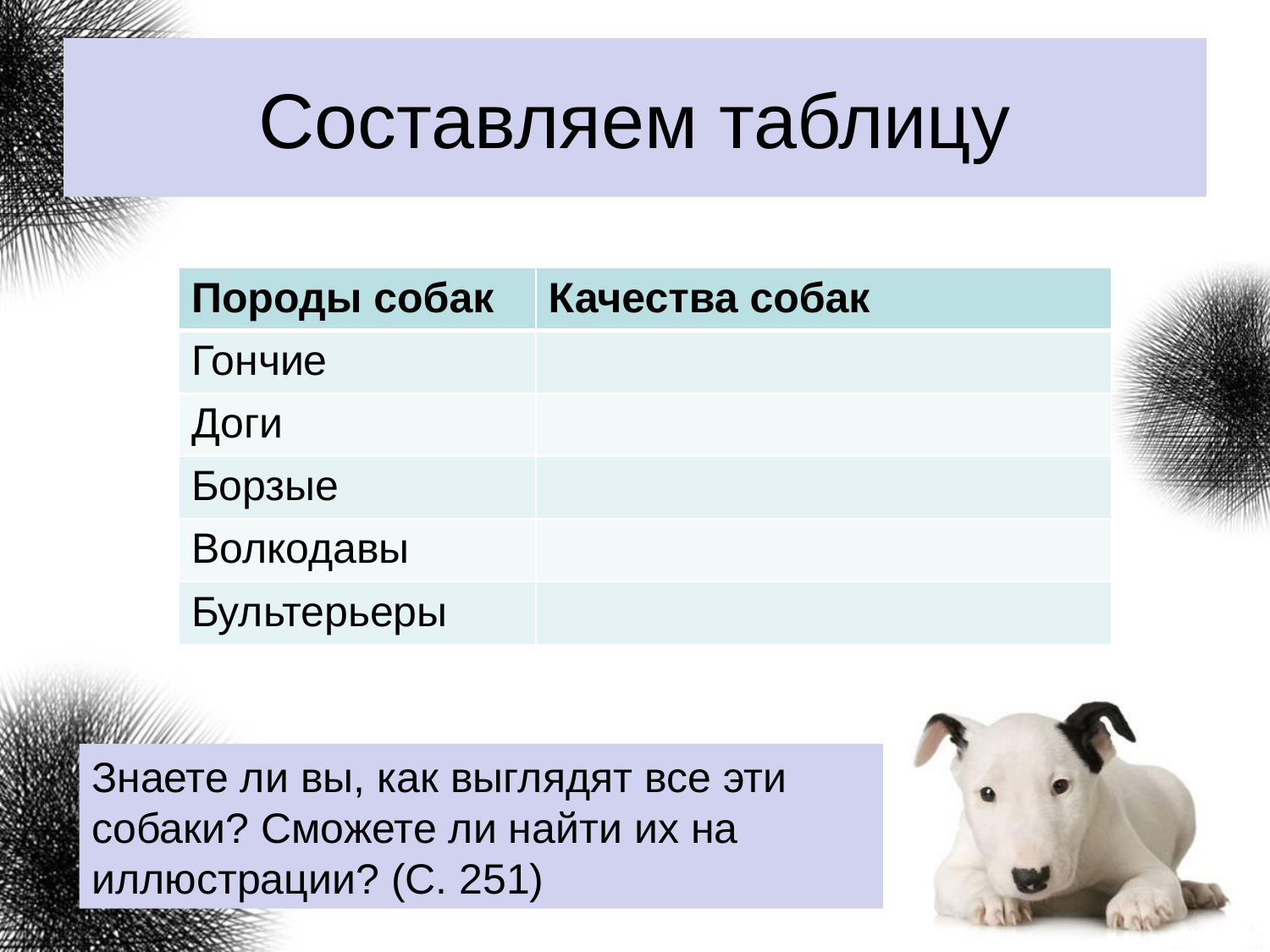

# Составляем таблицу
| Породы собак | Качества собак |
| --- | --- |
| Гончие |  |
| Доги |  |
| Борзые |  |
| Волкодавы |  |
| Бультерьеры |  |
Знаете ли вы, как выглядят все эти собаки? Сможете ли найти их на иллюстрации? (С. 251)